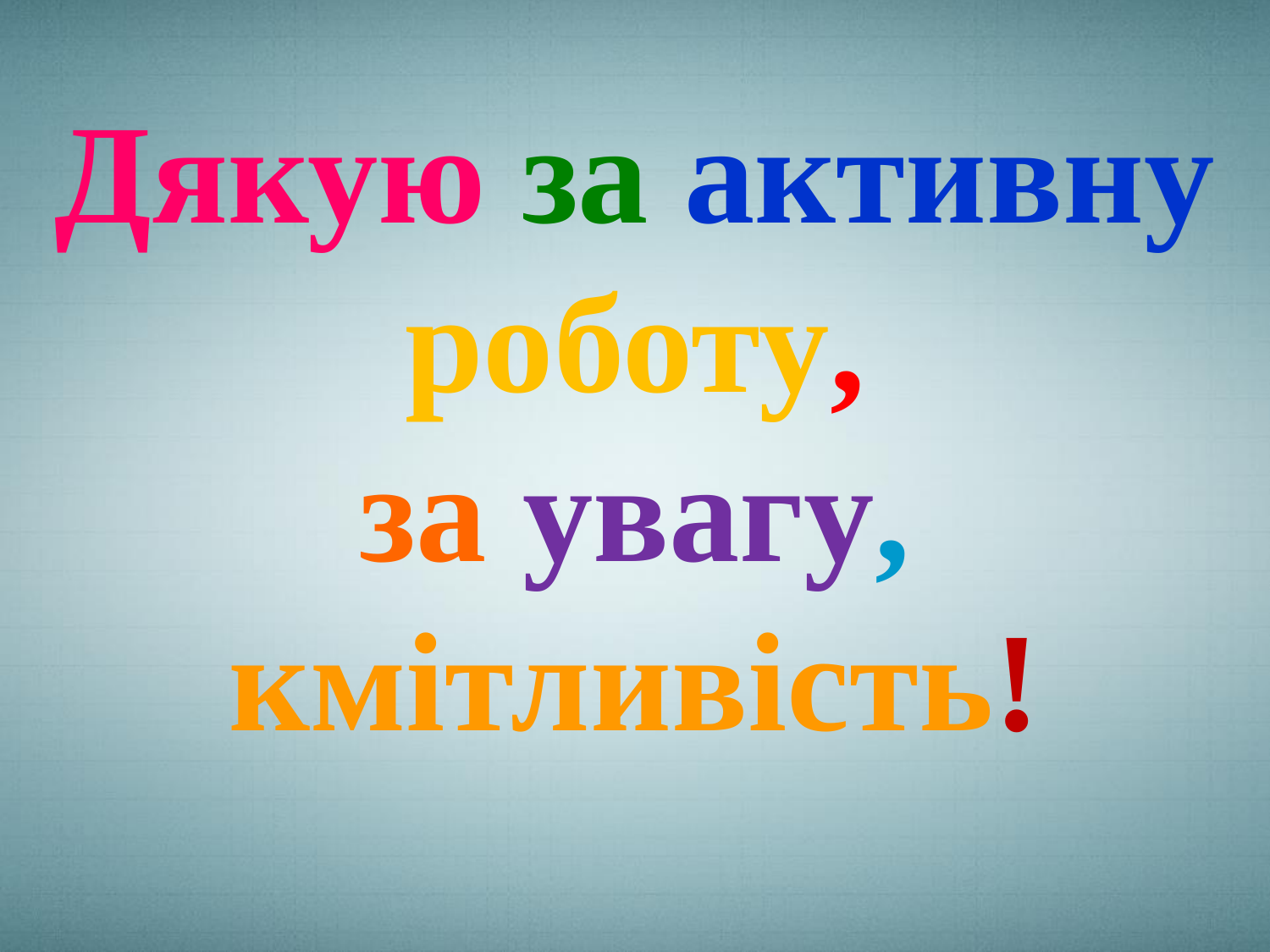

Дякую за активну роботу,
за увагу,
кмітливість!